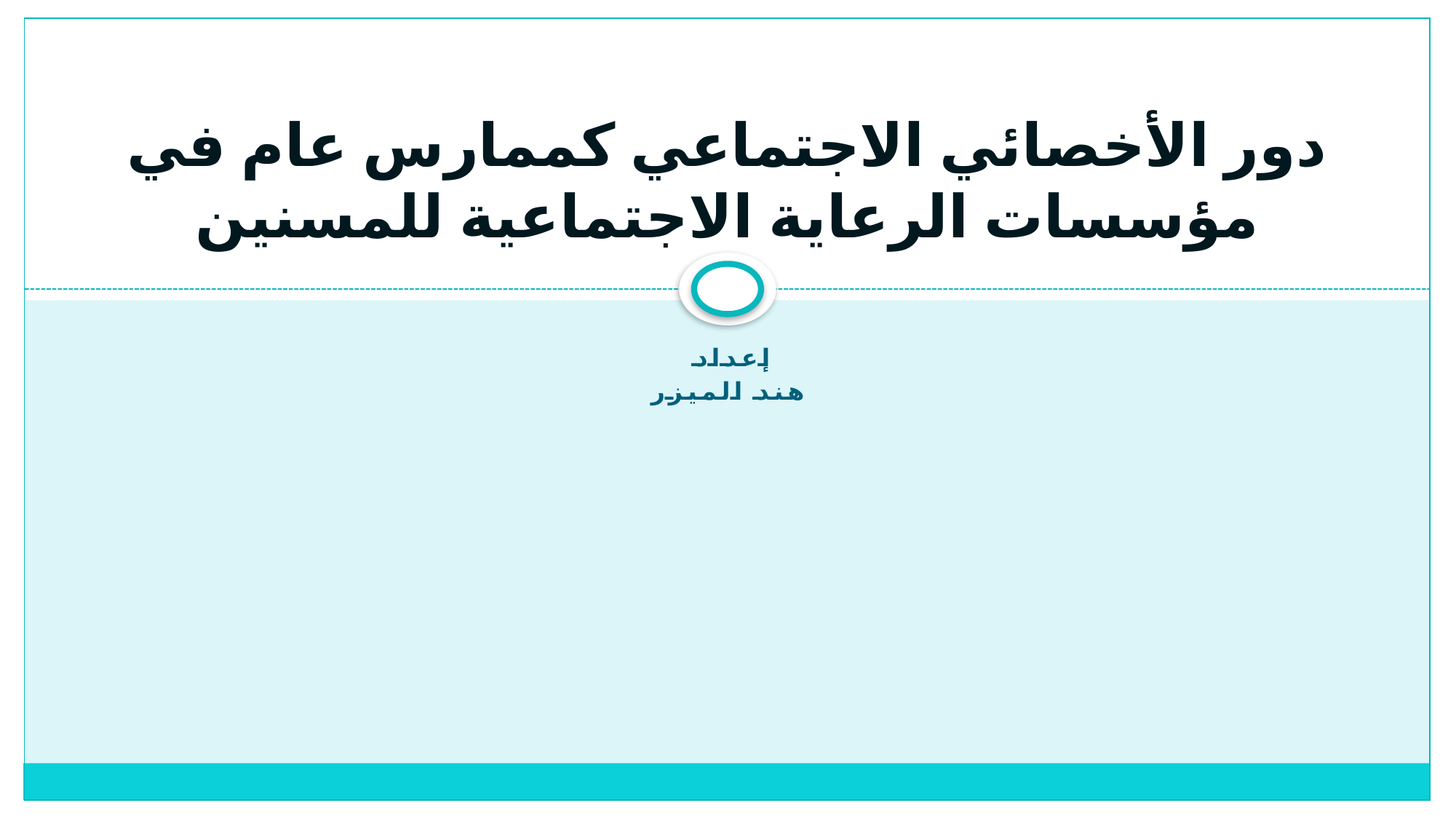

# دور الأخصائي الاجتماعي كممارس عام في مؤسسات الرعاية الاجتماعية للمسنين
إعداد
هند الميزر